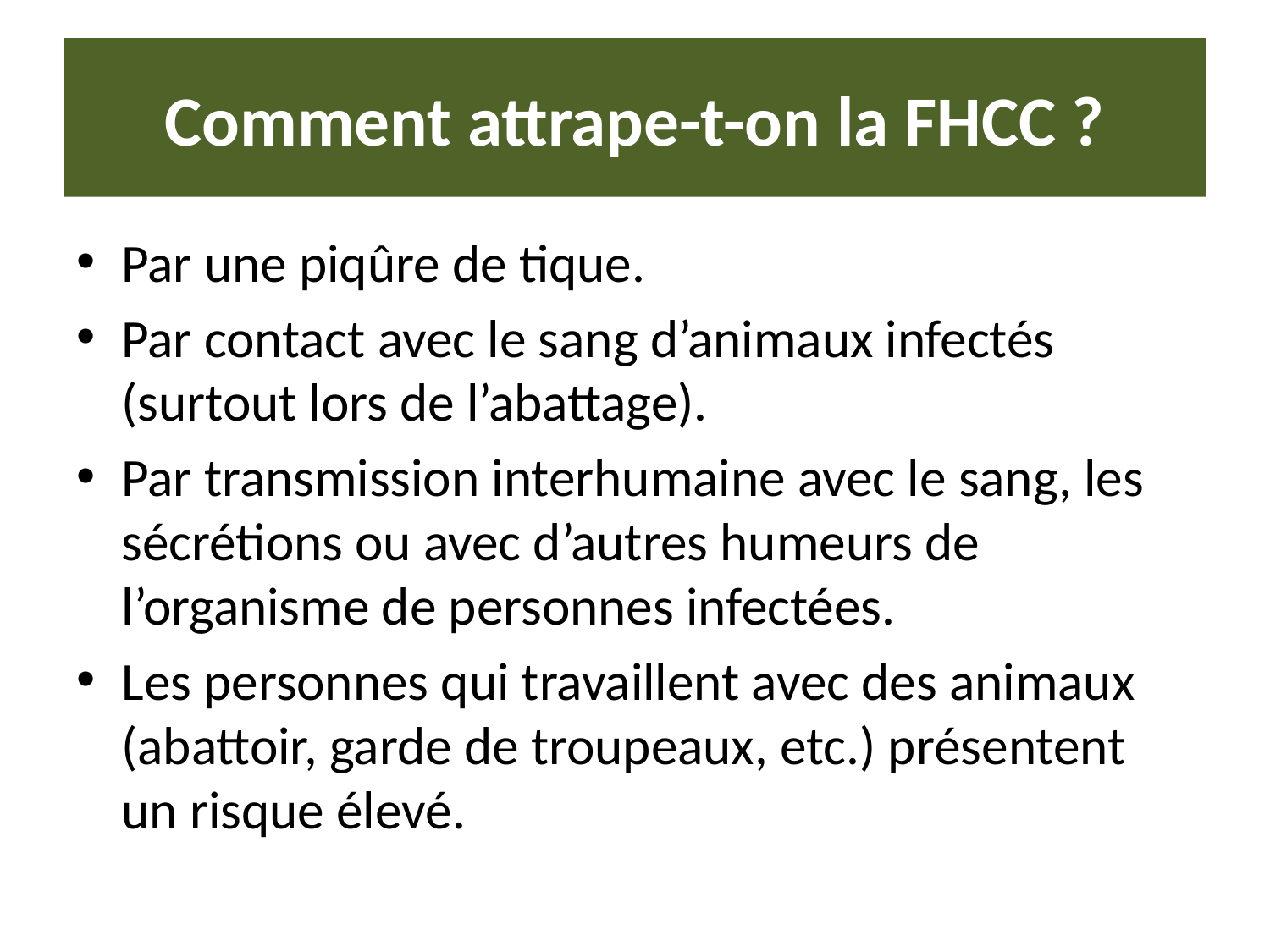

# Comment attrape-t-on la FHCC ?
Par une piqûre de tique.
Par contact avec le sang d’animaux infectés (surtout lors de l’abattage).
Par transmission interhumaine avec le sang, les sécrétions ou avec d’autres humeurs de l’organisme de personnes infectées.
Les personnes qui travaillent avec des animaux (abattoir, garde de troupeaux, etc.) présentent un risque élevé.